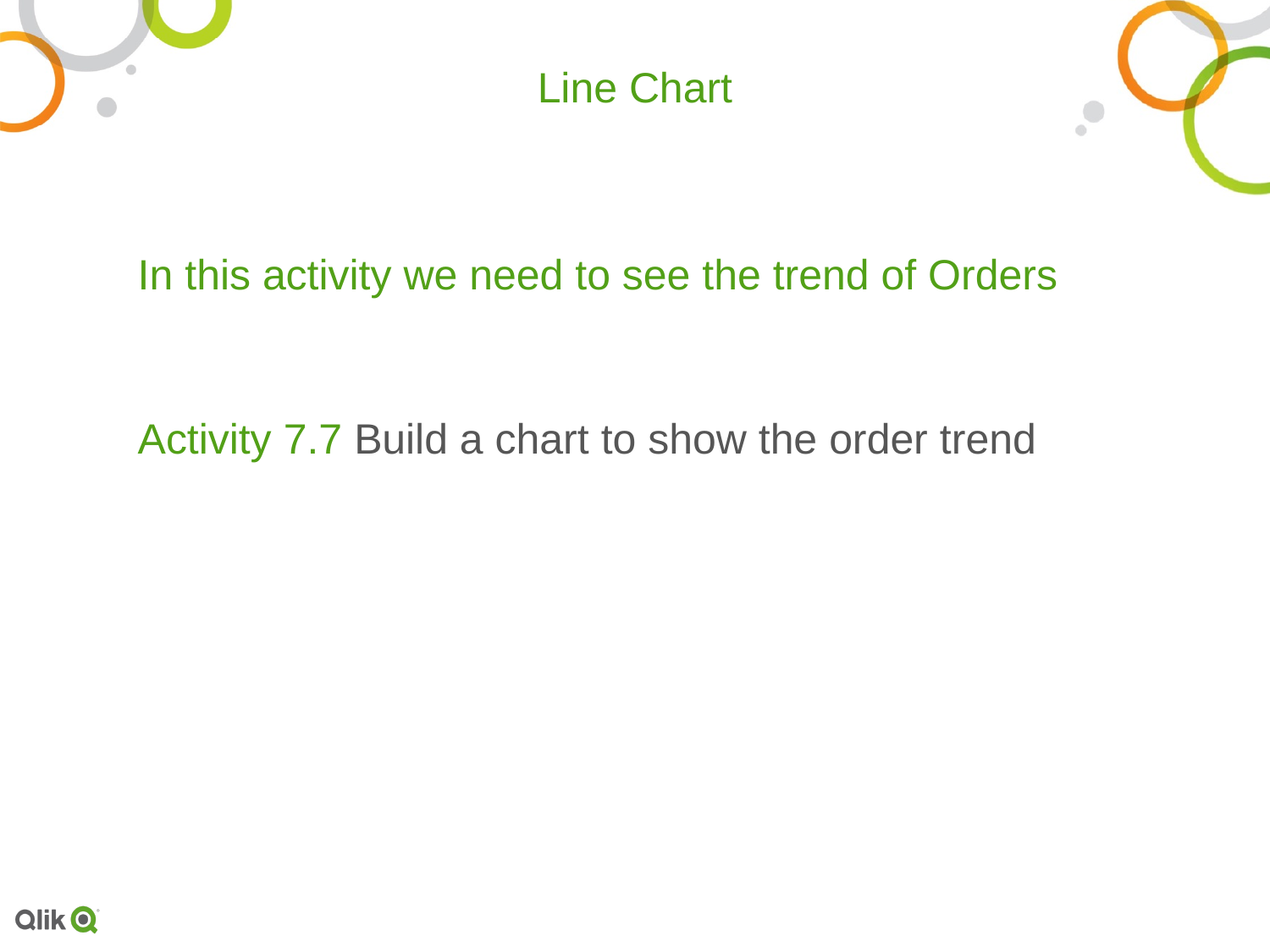

# Line Chart
In this activity we need to see the trend of Orders

Activity 7.7 Build a chart to show the order trend